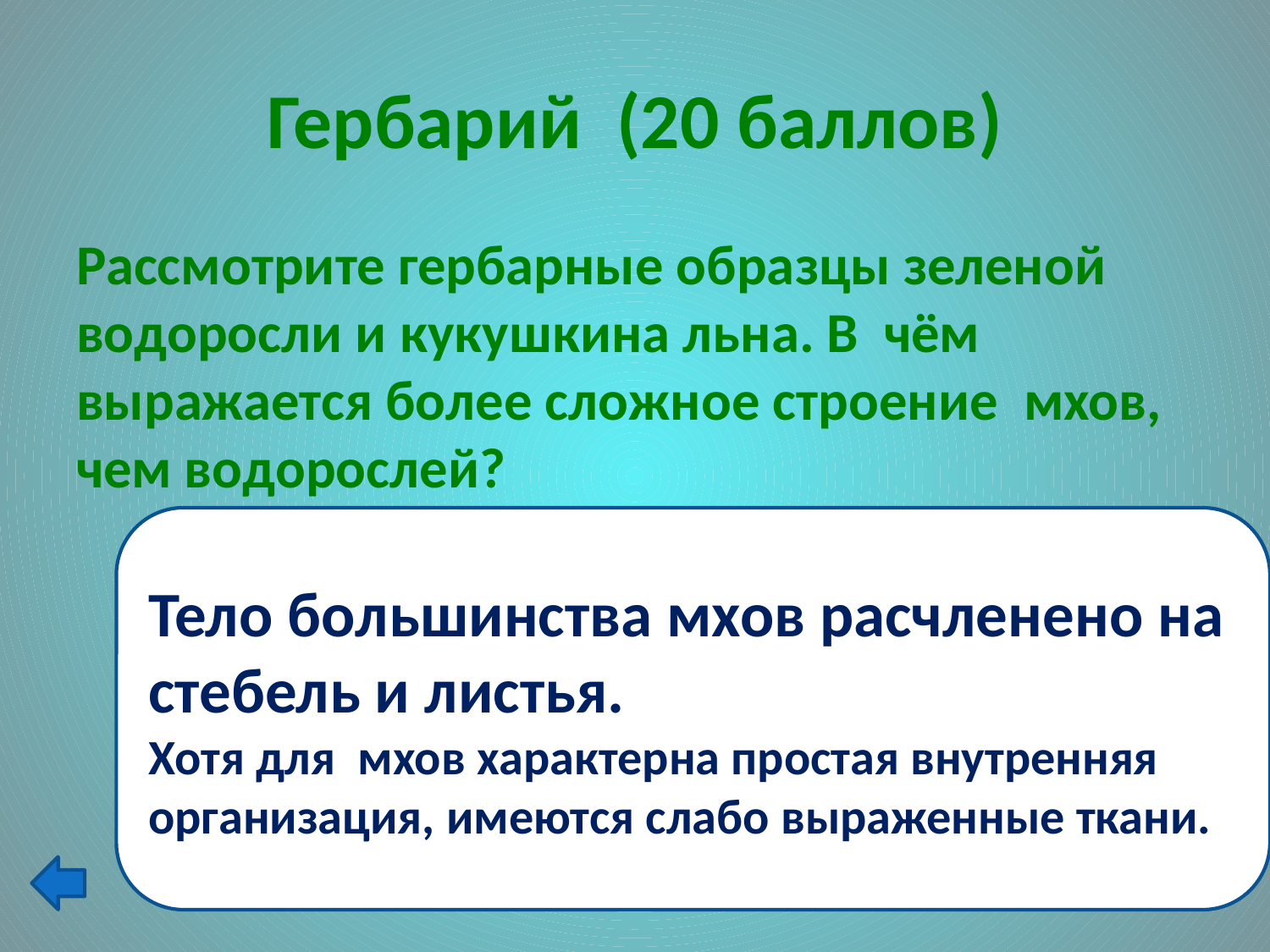

# Гербарий  (20 баллов)
Рассмотрите гербарные образцы зеленой водоросли и кукушкина льна. В  чём выражается более сложное строение  мхов, чем водорослей?
Тело большинства мхов расчленено на стебель и листья.
Хотя для  мхов характерна простая внутренняя организация, имеются слабо выраженные ткани.